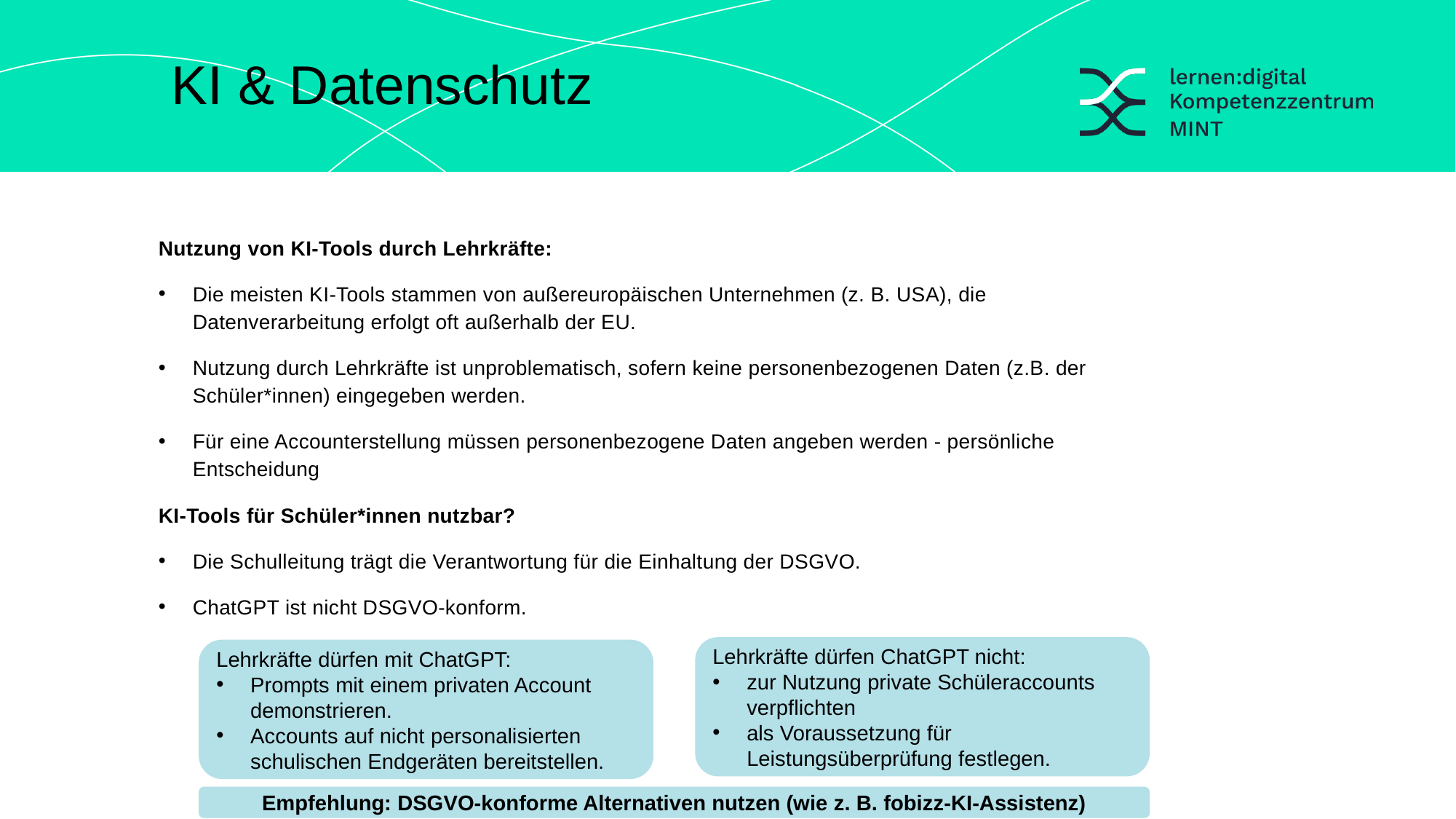

KI & Datenschutz

Nutzung von KI-Tools durch Lehrkräfte:
Die meisten KI-Tools stammen von außereuropäischen Unternehmen (z. B. USA), die Datenverarbeitung erfolgt oft außerhalb der EU.
Nutzung durch Lehrkräfte ist unproblematisch, sofern keine personenbezogenen Daten (z.B. der Schüler*innen) eingegeben werden.
Für eine Accounterstellung müssen personenbezogene Daten angeben werden - persönliche Entscheidung
KI-Tools für Schüler*innen nutzbar?
Die Schulleitung trägt die Verantwortung für die Einhaltung der DSGVO.
ChatGPT ist nicht DSGVO-konform.

Lehrkräfte dürfen ChatGPT nicht:
zur Nutzung private Schüleraccounts verpflichten
als Voraussetzung für Leistungsüberprüfung festlegen.
Lehrkräfte dürfen mit ChatGPT:
Prompts mit einem privaten Account demonstrieren.
Accounts auf nicht personalisierten schulischen Endgeräten bereitstellen.
Empfehlung: DSGVO-konforme Alternativen nutzen (wie z. B. fobizz-KI-Assistenz)